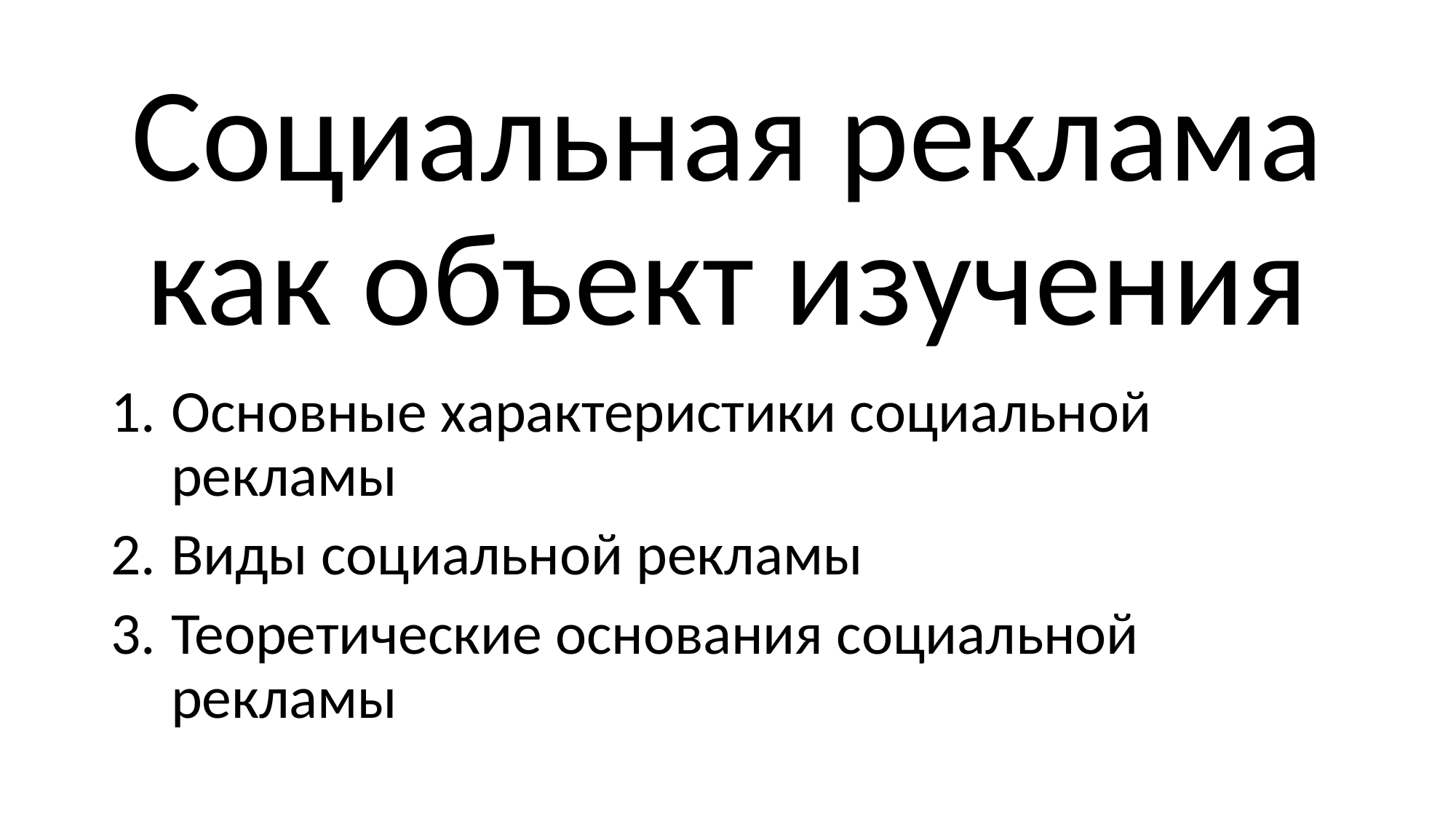

# Социальная реклама как объект изучения
Основные характеристики социальной рекламы
Виды социальной рекламы
Теоретические основания социальной рекламы